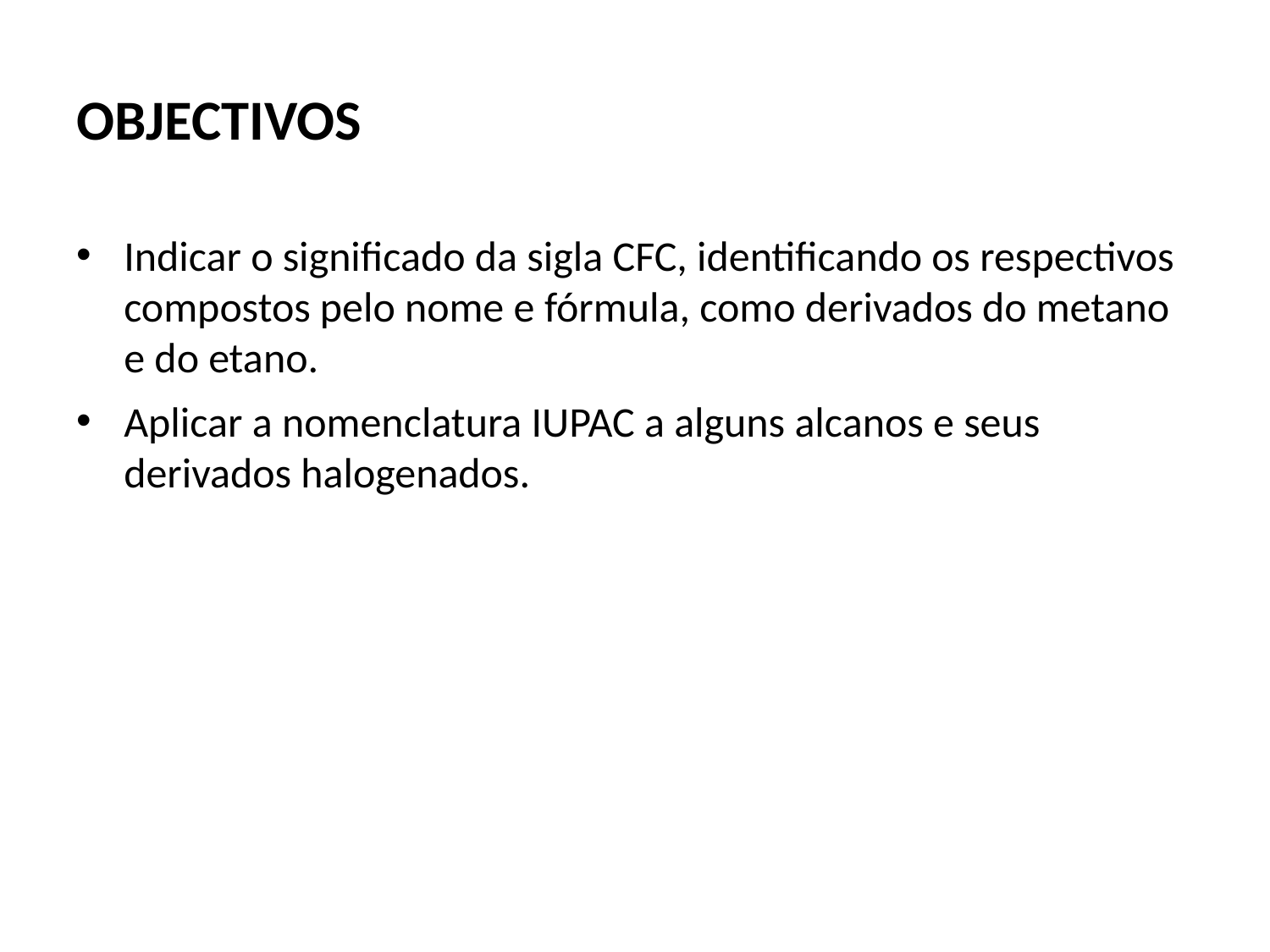

# OBJECTIVOS
Indicar o significado da sigla CFC, identificando os respectivos compostos pelo nome e fórmula, como derivados do metano e do etano.
Aplicar a nomenclatura IUPAC a alguns alcanos e seus derivados halogenados.